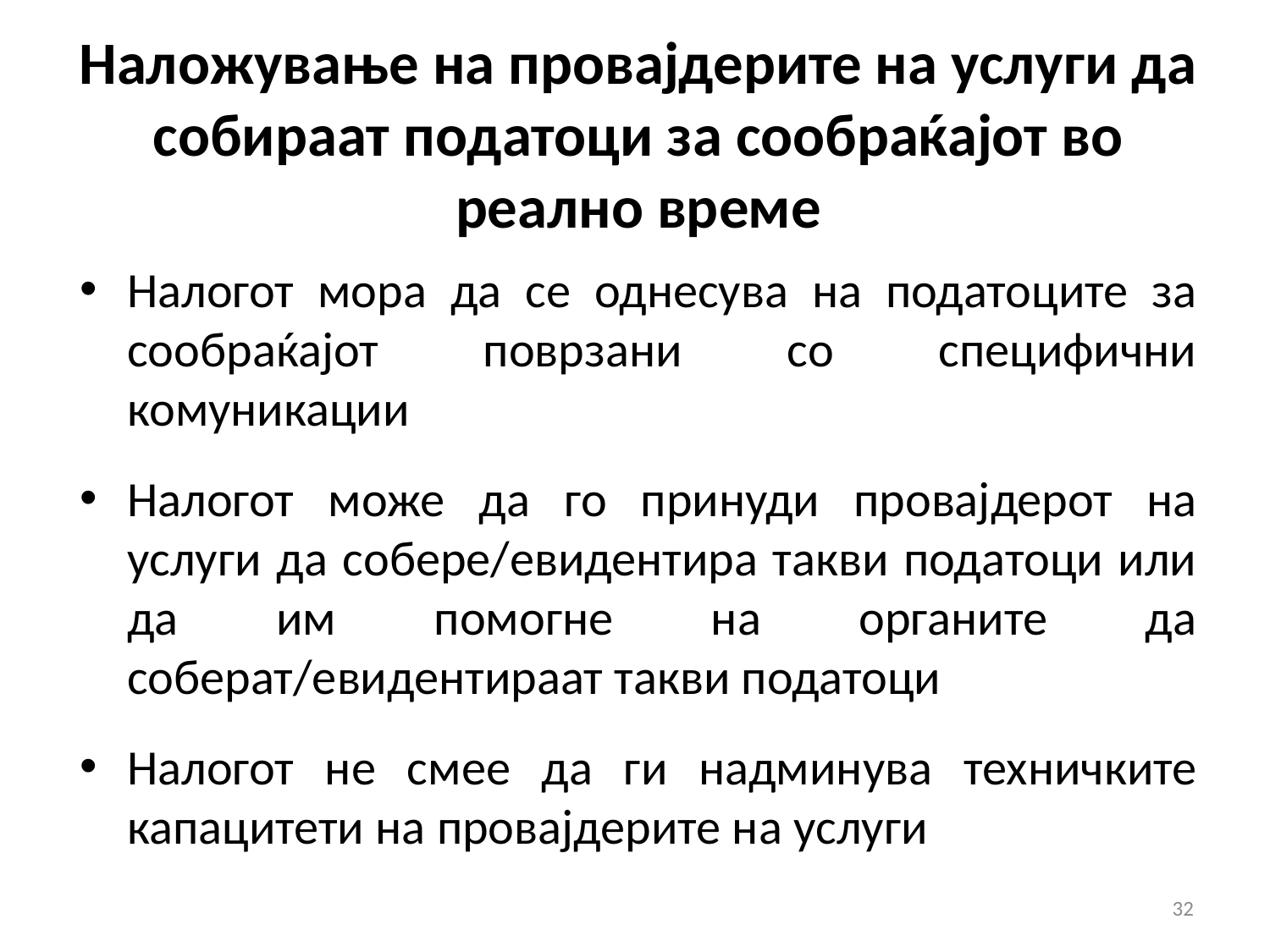

# Наложување на провајдерите на услуги да собираат податоци за сообраќајот во реално време
Налогот мора да се однесува на податоците за сообраќајот поврзани со специфични комуникации
Налогот може да го принуди провајдерот на услуги да собере/евидентира такви податоци или да им помогне на органите да соберат/евидентираат такви податоци
Налогот не смее да ги надминува техничките капацитети на провајдерите на услуги
32